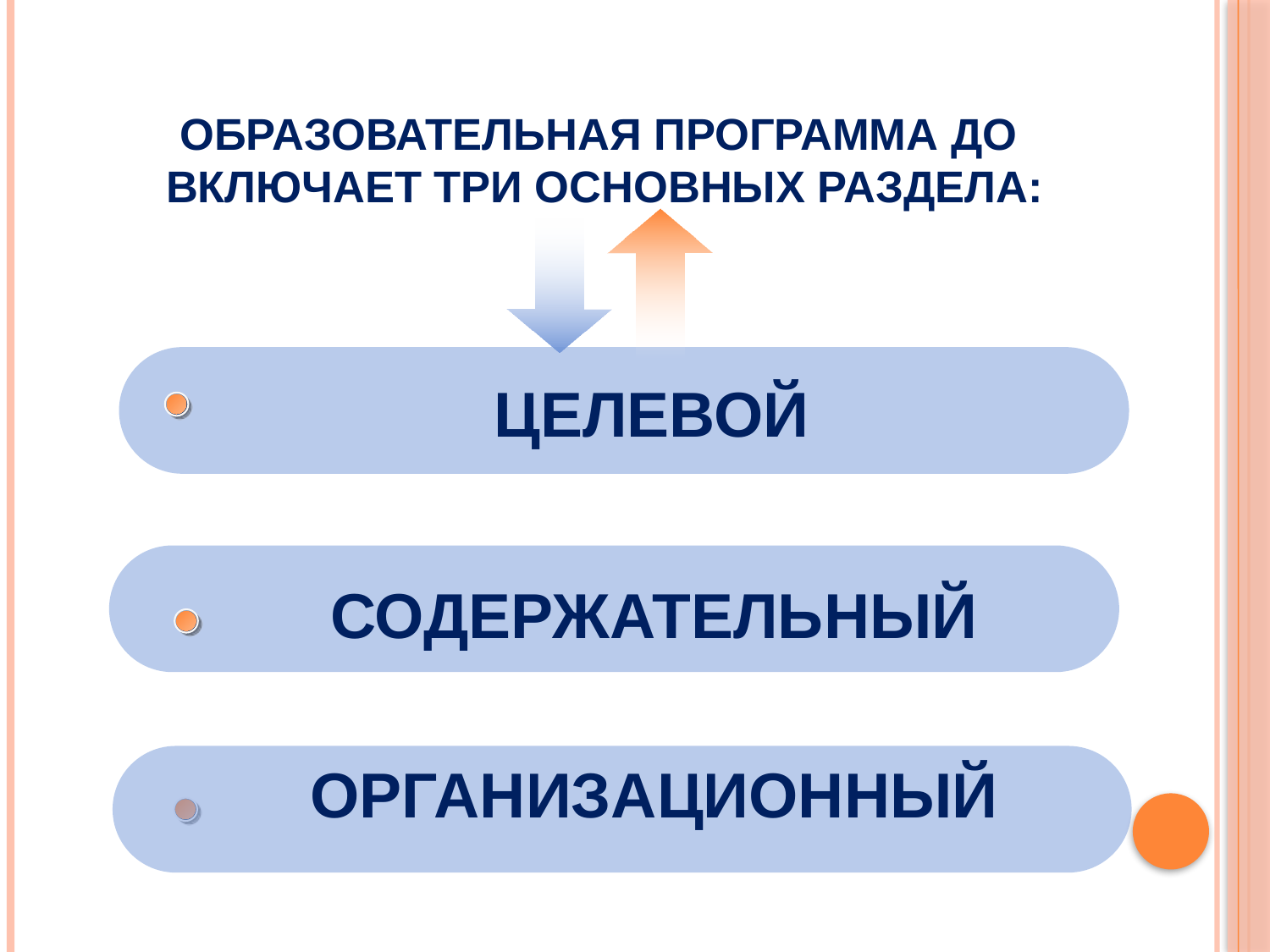

# Образовательная программа ДО включает три основных раздела:

ЦЕЛЕВОЙ

СОДЕРЖАТЕЛЬНЫЙ

ОРГАНИЗАЦИОННЫЙ